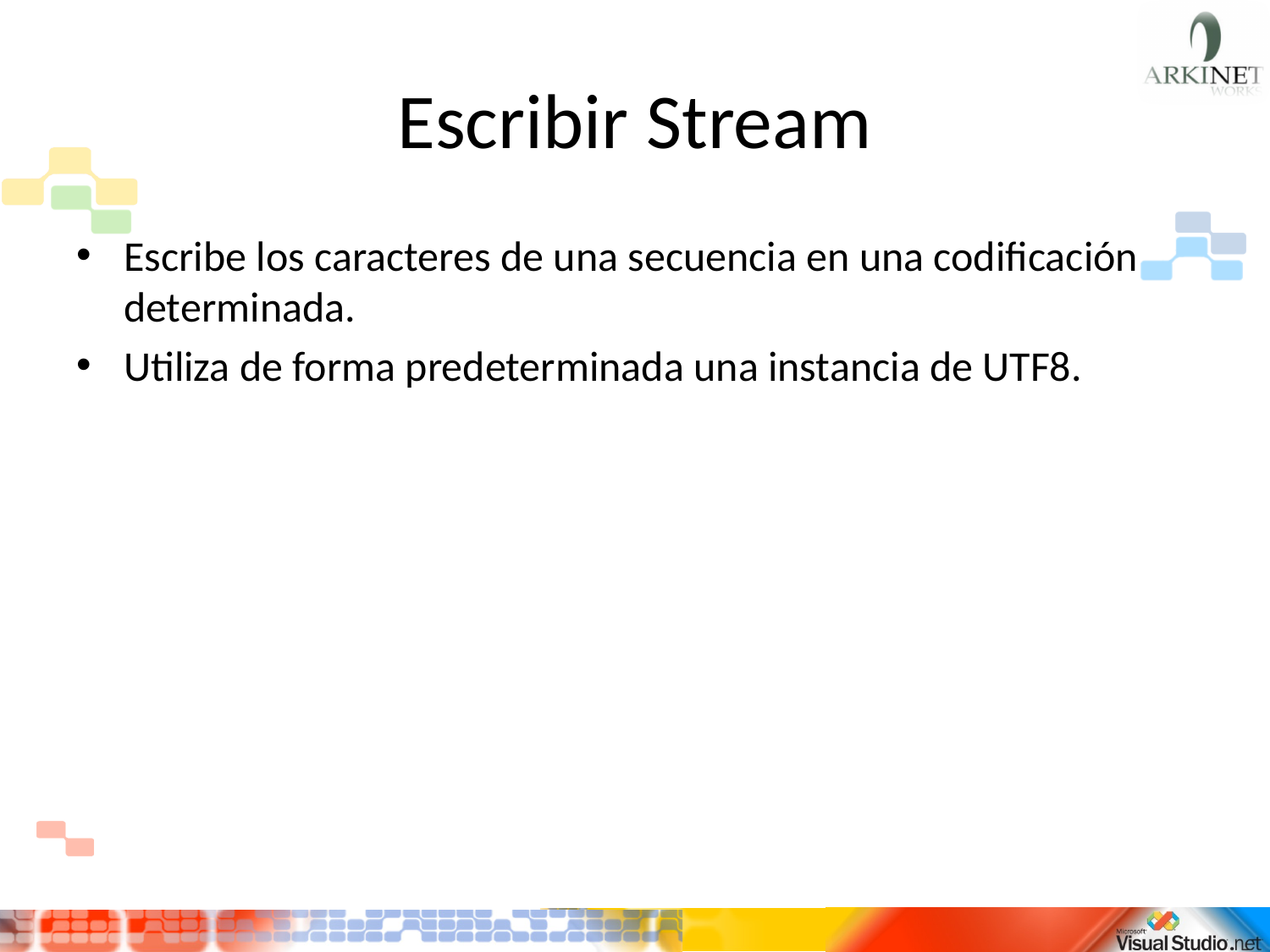

# Escribir Stream
Escribe los caracteres de una secuencia en una codificación determinada.
Utiliza de forma predeterminada una instancia de UTF8.